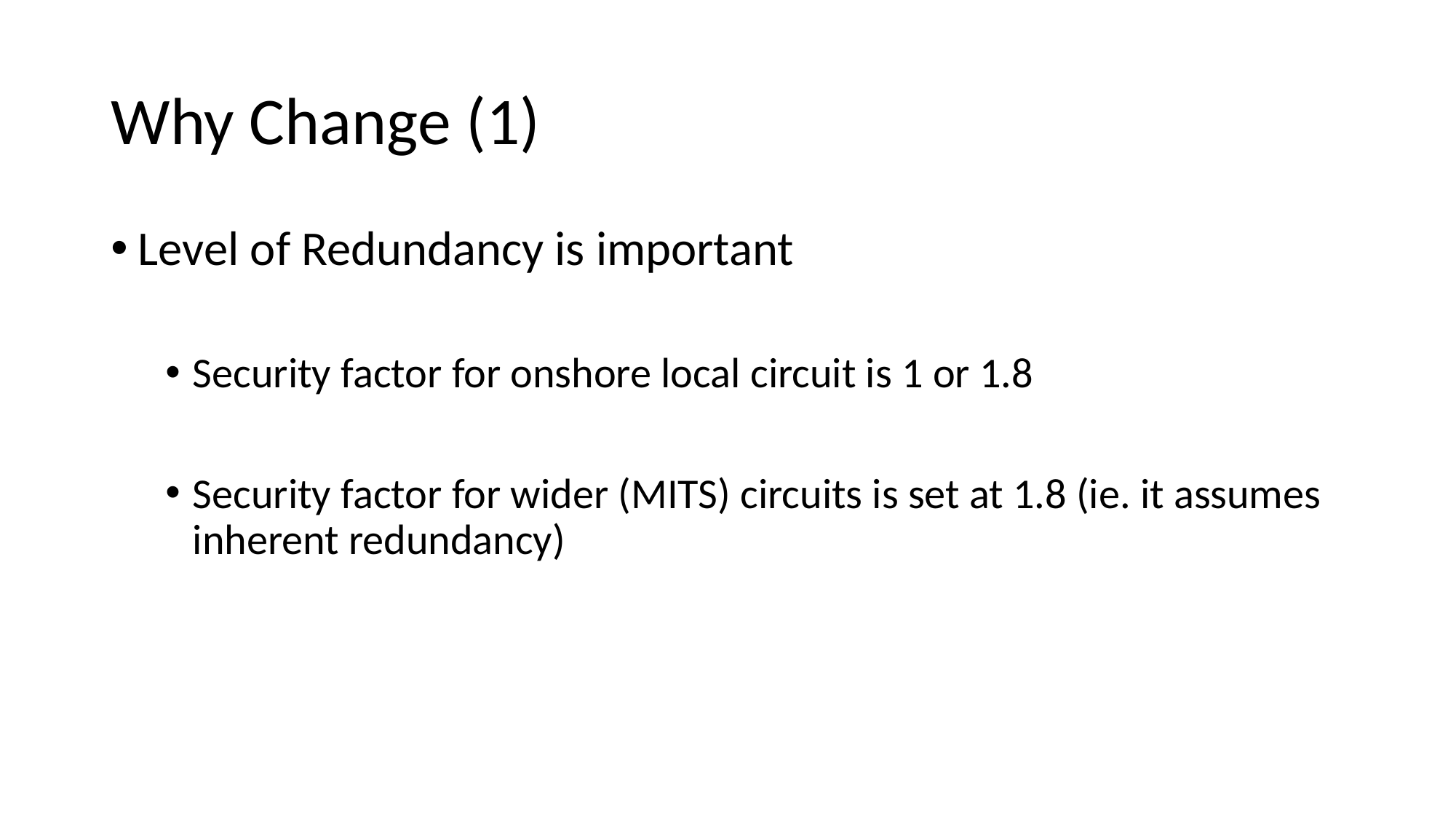

# Why Change (1)
Level of Redundancy is important

Security factor for onshore local circuit is 1 or 1.8

Security factor for wider (MITS) circuits is set at 1.8 (ie. it assumes inherent redundancy)